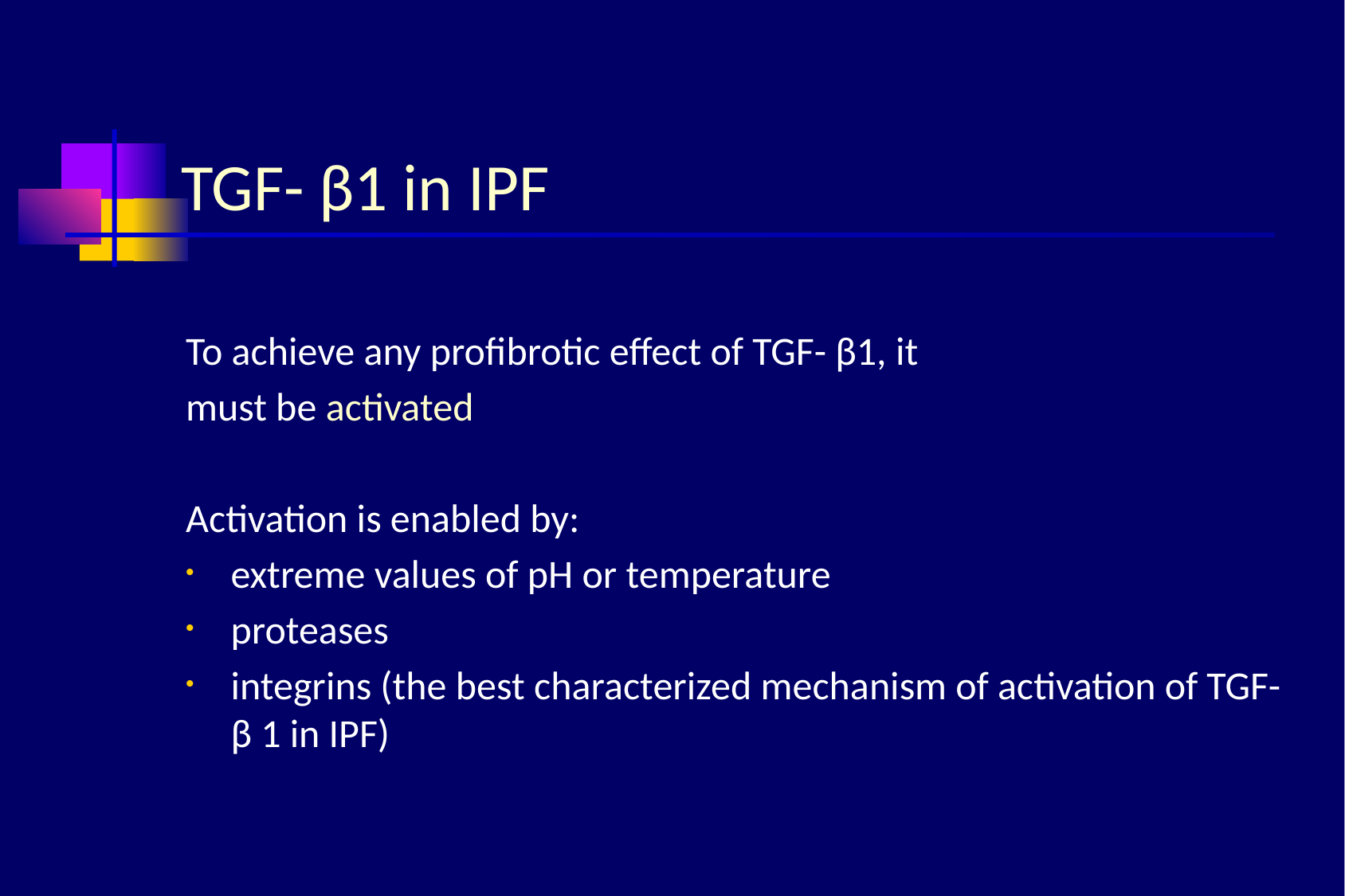

# TGF- β1 in IPF

To achieve any profibrotic effect of TGF- β1, it
must be activated

Activation is enabled by:
extreme values of pH or temperature
proteases
integrins (the best characterized mechanism of activation of TGF- β 1 in IPF)